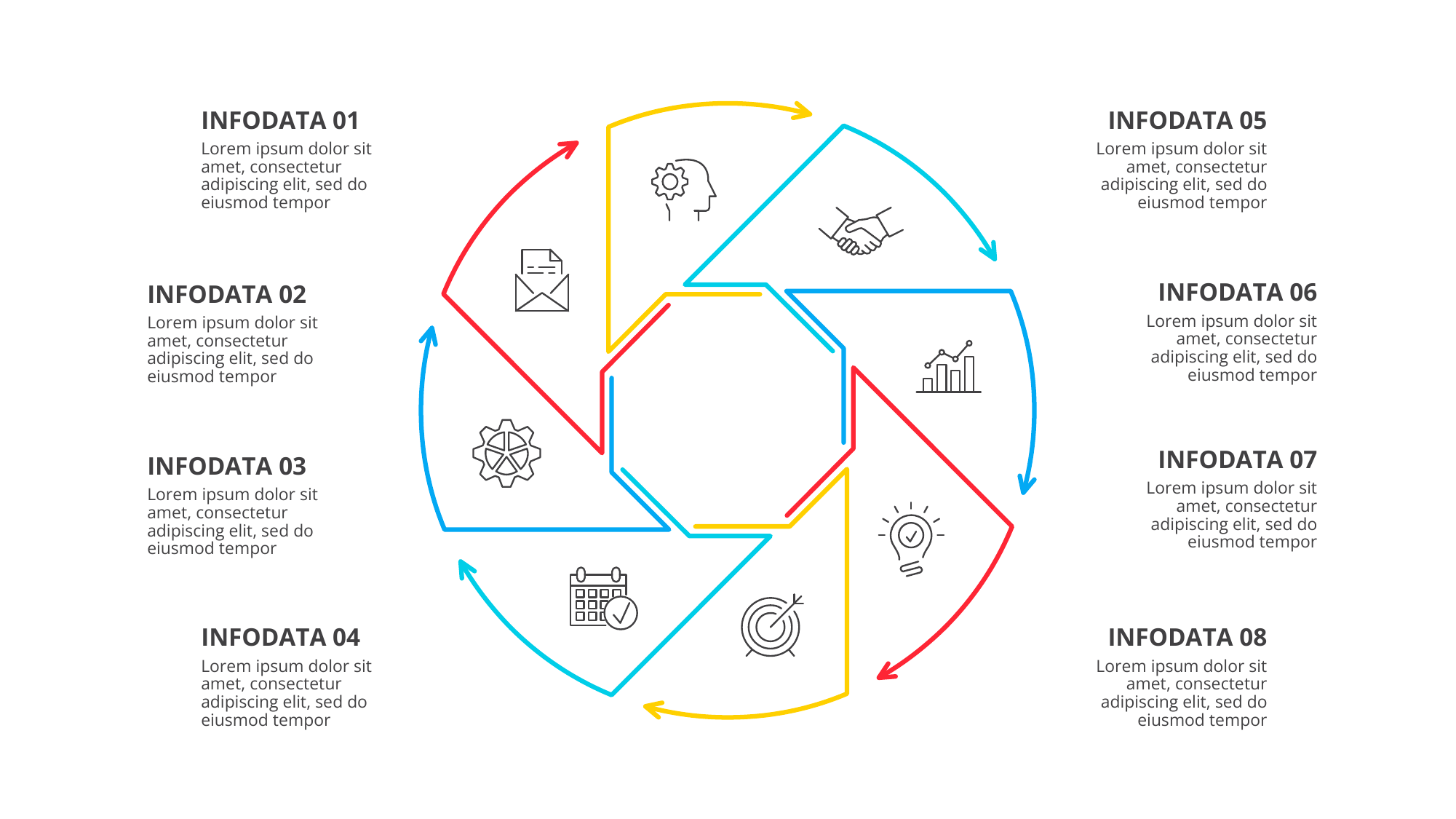

INFODATA 01
INFODATA 05

Lorem ipsum dolor sit amet, consectetur adipiscing elit, sed do eiusmod tempor

Lorem ipsum dolor sit amet, consectetur adipiscing elit, sed do eiusmod tempor

INFODATA 06
INFODATA 02

Lorem ipsum dolor sit amet, consectetur adipiscing elit, sed do eiusmod tempor

Lorem ipsum dolor sit amet, consectetur adipiscing elit, sed do eiusmod tempor

INFODATA 07
INFODATA 03

Lorem ipsum dolor sit amet, consectetur adipiscing elit, sed do eiusmod tempor

Lorem ipsum dolor sit amet, consectetur adipiscing elit, sed do eiusmod tempor

INFODATA 04
INFODATA 08
Lorem ipsum dolor sit amet, consectetur adipiscing elit, sed do eiusmod tempor

Lorem ipsum dolor sit amet, consectetur adipiscing elit, sed do eiusmod tempor